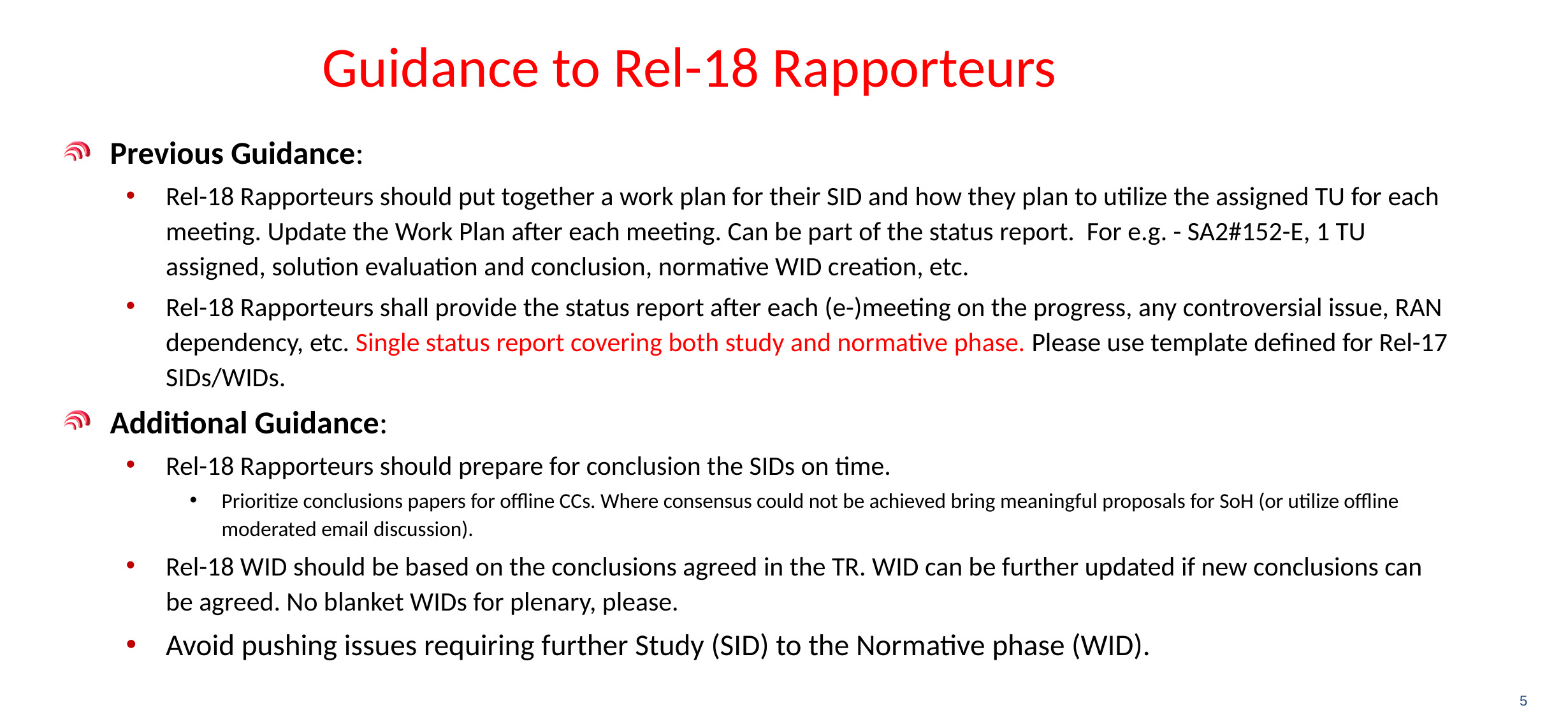

# Guidance to Rel-18 Rapporteurs
Previous Guidance:
Rel-18 Rapporteurs should put together a work plan for their SID and how they plan to utilize the assigned TU for each meeting. Update the Work Plan after each meeting. Can be part of the status report.  For e.g. - SA2#152-E, 1 TU assigned, solution evaluation and conclusion, normative WID creation, etc.
Rel-18 Rapporteurs shall provide the status report after each (e-)meeting on the progress, any controversial issue, RAN dependency, etc. Single status report covering both study and normative phase. Please use template defined for Rel-17 SIDs/WIDs.
Additional Guidance:
Rel-18 Rapporteurs should prepare for conclusion the SIDs on time.
Prioritize conclusions papers for offline CCs. Where consensus could not be achieved bring meaningful proposals for SoH (or utilize offline moderated email discussion).
Rel-18 WID should be based on the conclusions agreed in the TR. WID can be further updated if new conclusions can be agreed. No blanket WIDs for plenary, please.
Avoid pushing issues requiring further Study (SID) to the Normative phase (WID).